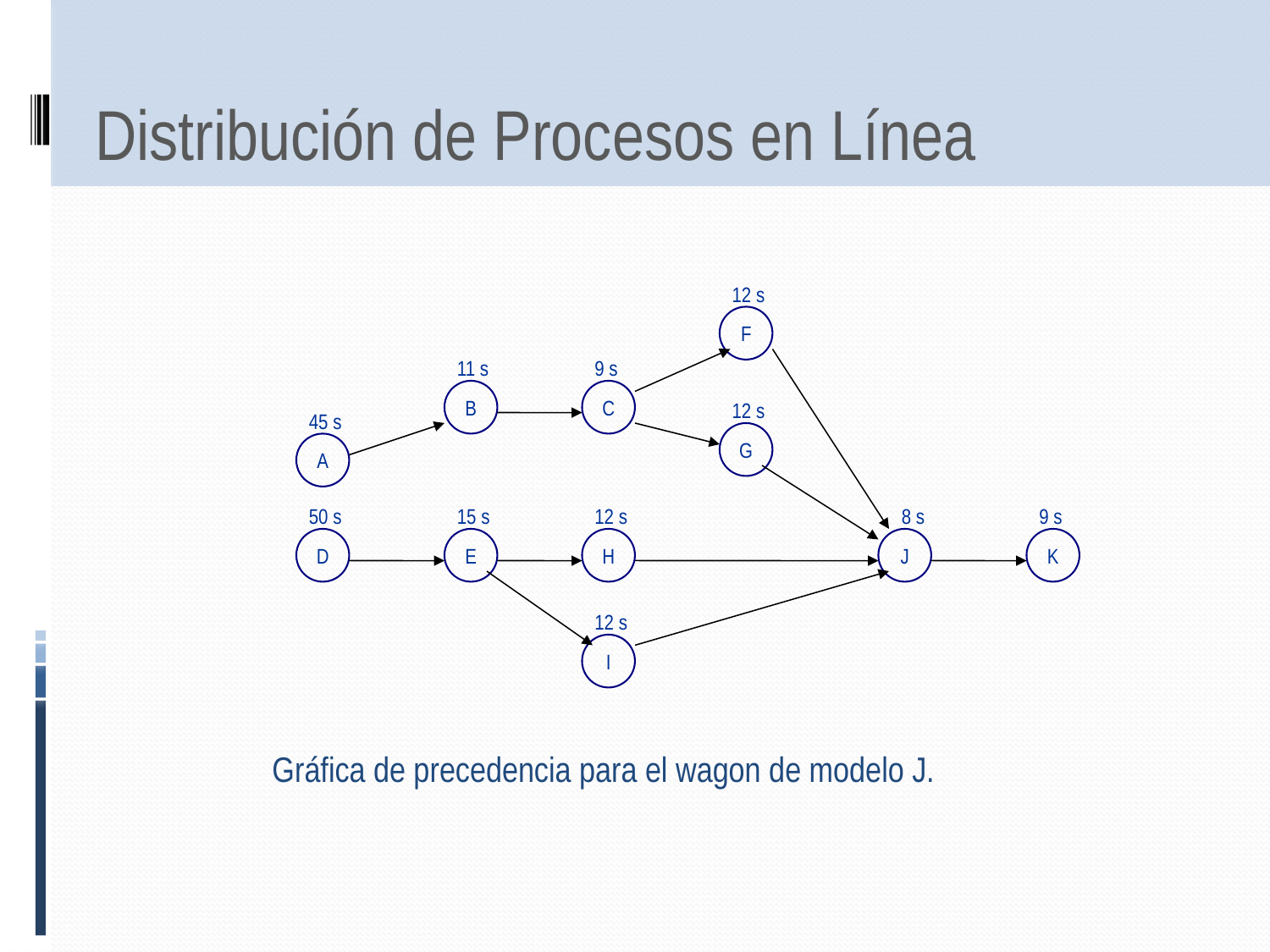

# Distribución de Procesos en Línea
12 s
F
11 s
9 s

B
C
12 s
45 s

G
A

50 s
15 s
12 s
8 s
9 s
D
E
H
J
K

12 s
I
Gráfica de precedencia para el wagon de modelo J.